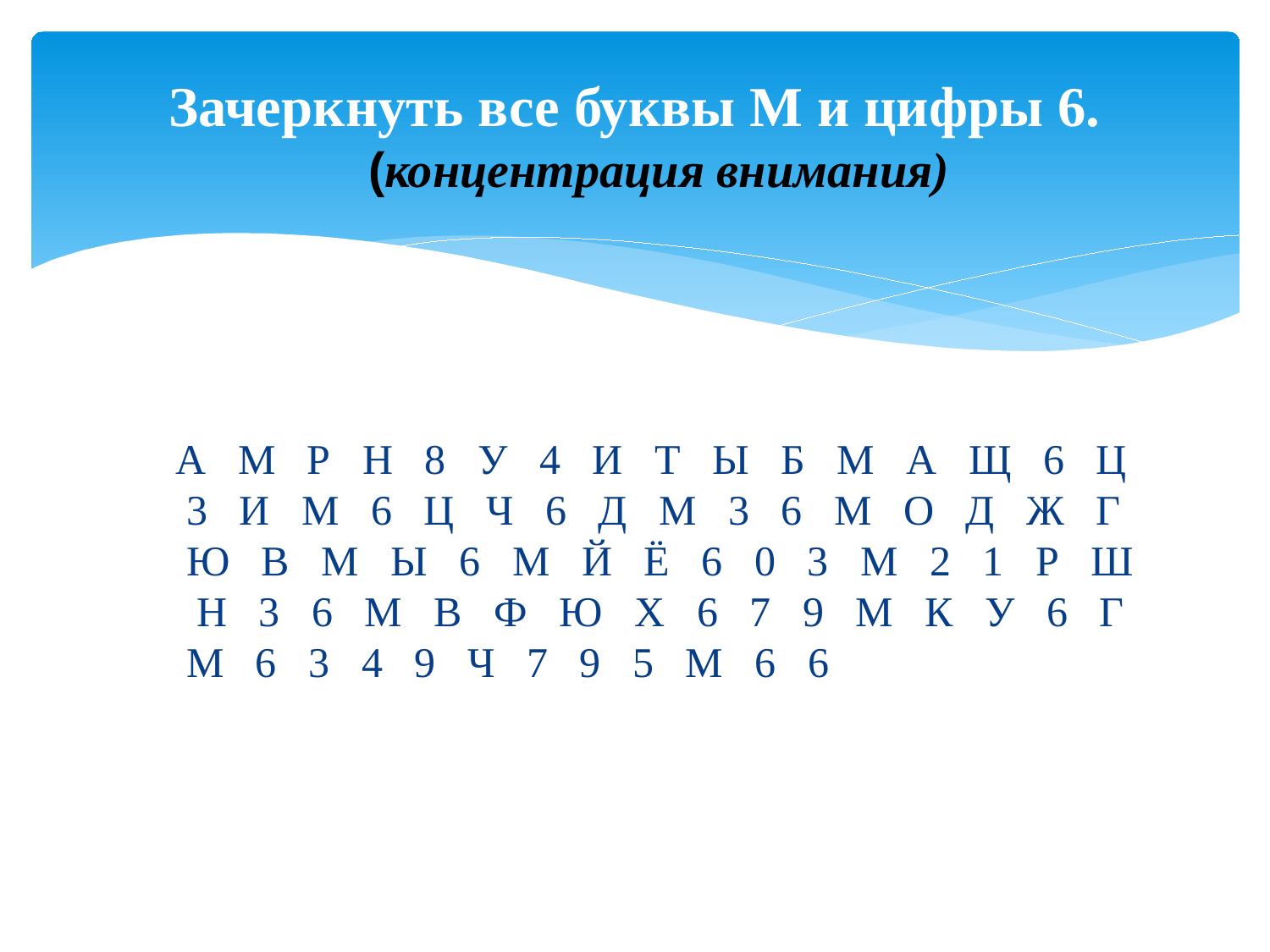

# Зачеркнуть все буквы М и цифры 6. (концентрация внимания)

	А   М   Р   Н   8   У   4   И   Т   Ы   Б   М   А   Щ   6   Ц   3   И   М   6   Ц   Ч   6   Д   М   3   6   М   О   Д   Ж   Г   Ю   В   М   Ы   6   М   Й   Ё   6   0   3   М   2   1   Р   Ш   Н   3   6   М   В   Ф   Ю   Х   6   7   9   М   К   У   6   Г   М   6   3   4   9   Ч   7   9   5   М   6   6